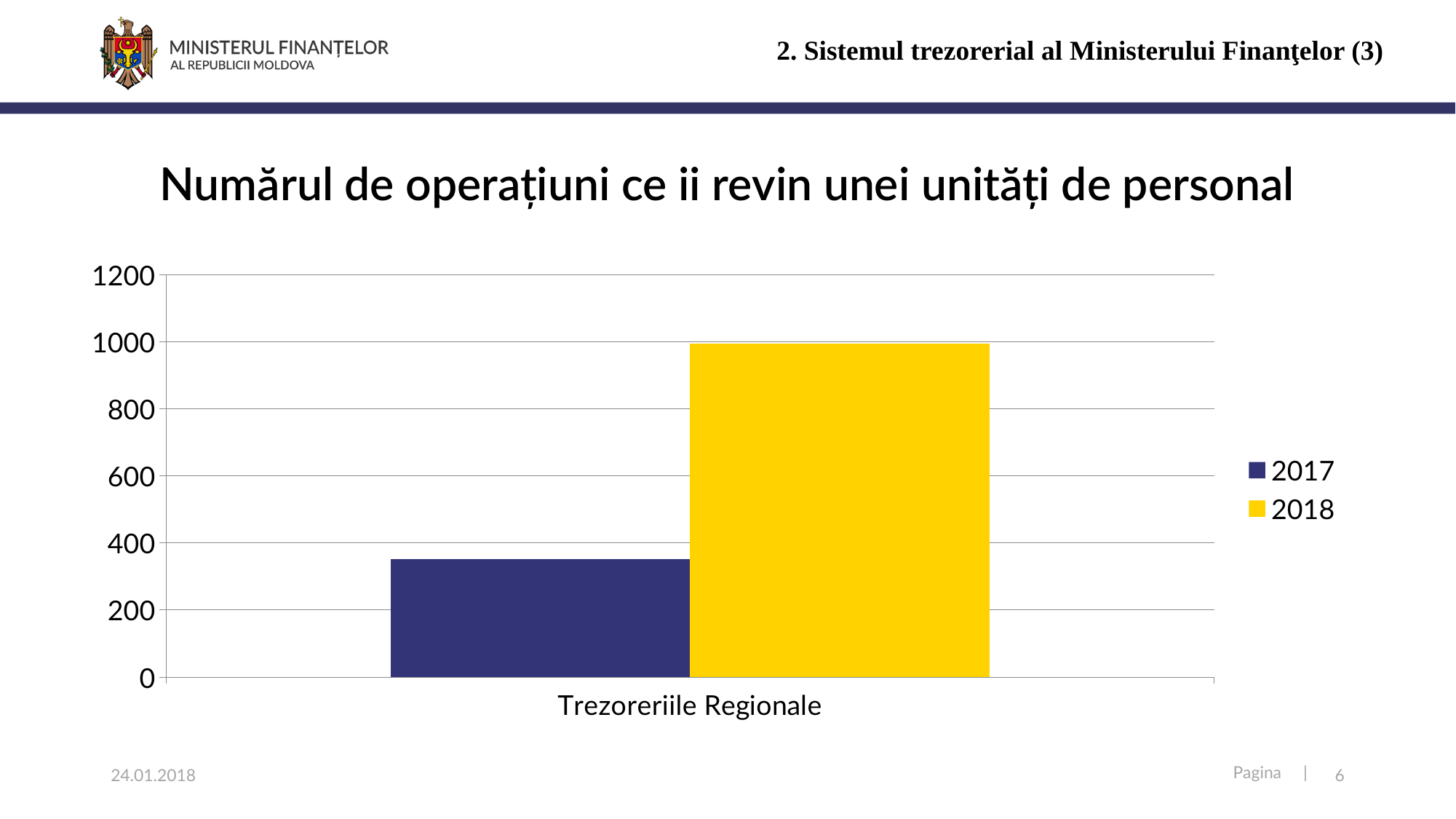

2. Sistemul trezorerial al Ministerului Finanţelor (3)

# Numărul de operațiuni ce ii revin unei unități de personal

### Chart

| Category | 2017 | 2018 |
|---|---|---|
| Trezoreriile Regionale | 351.0 | 994.0 |
24.01.2018
6